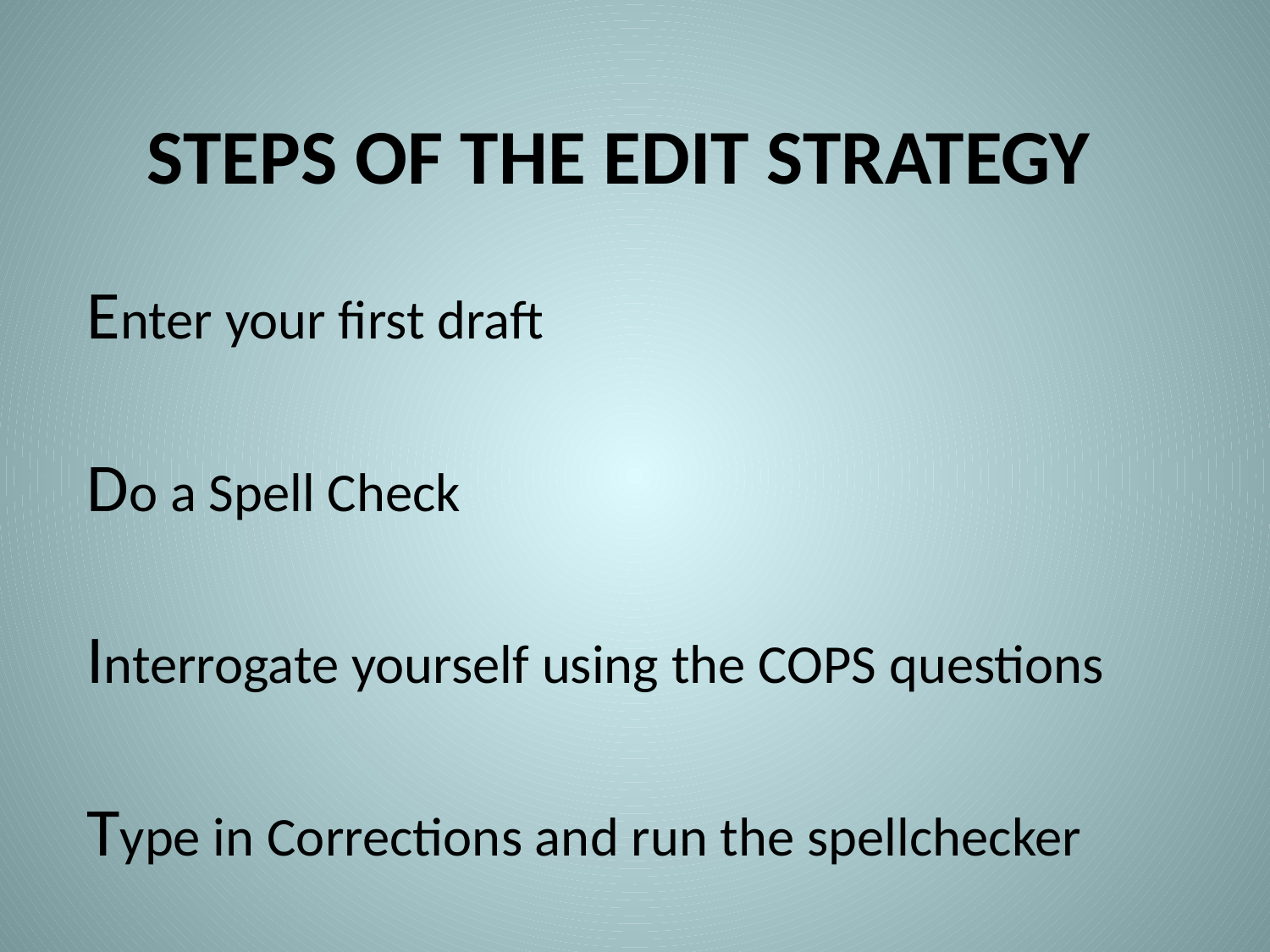

# STEPS OF THE EDIT STRATEGY
Enter your first draft

Do a Spell Check

Interrogate yourself using the COPS questions

Type in Corrections and run the spellchecker